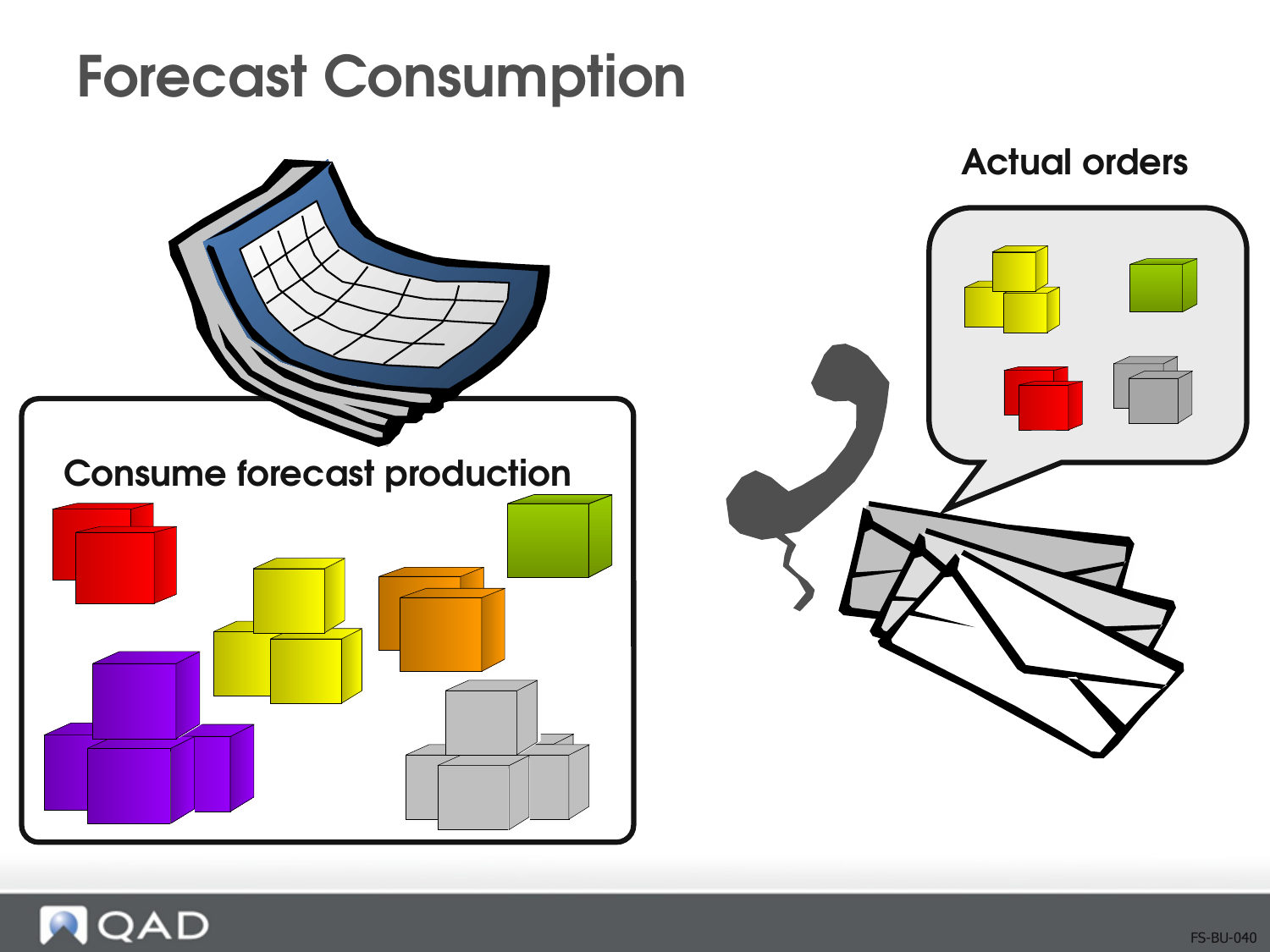

# Forecast Consumption
Actual orders

Consume forecast production

FS-BU-040